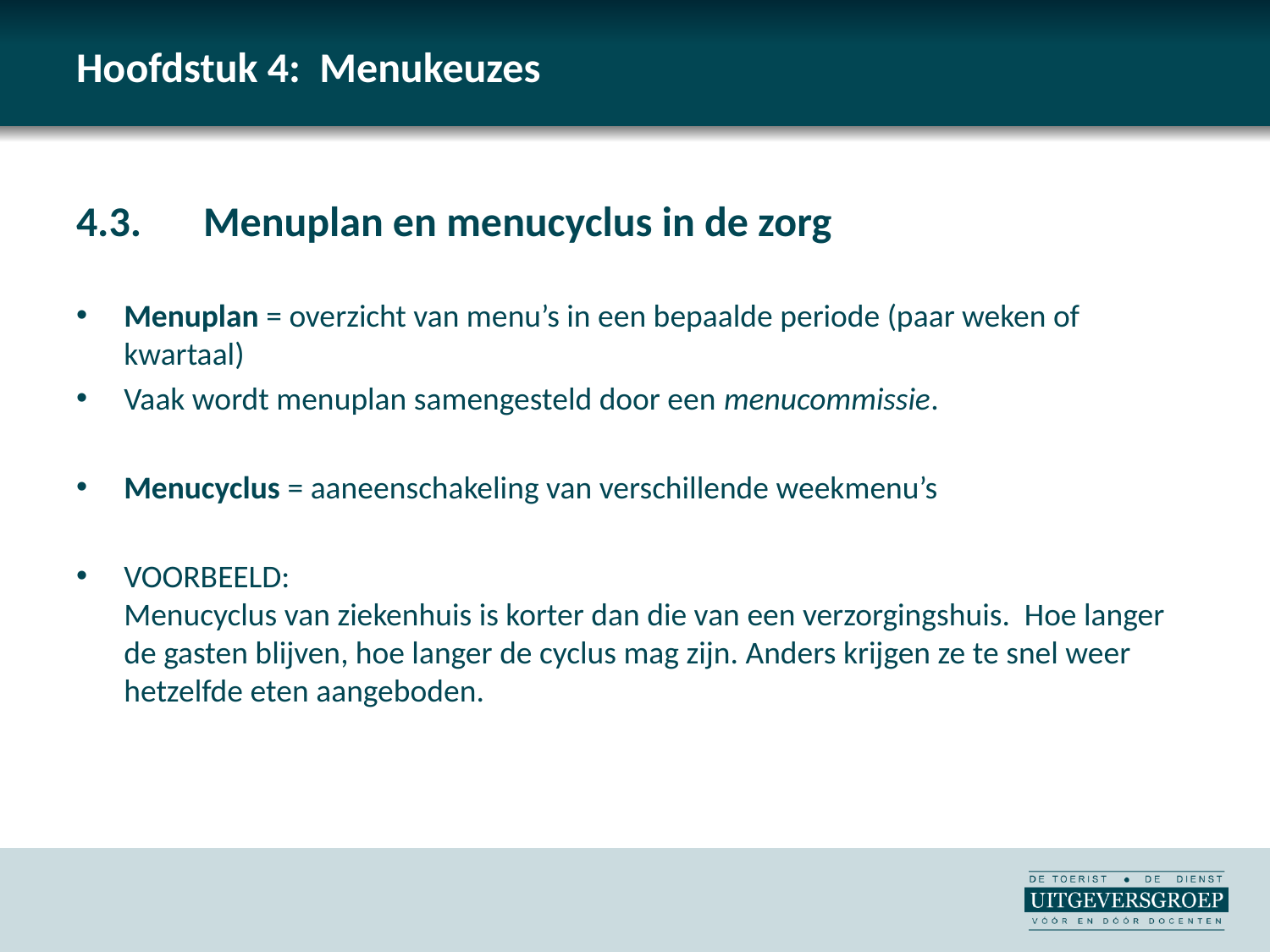

# Hoofdstuk 4:  Menukeuzes
4.3. 	Menuplan en menucyclus in de zorg

Menuplan = overzicht van menu’s in een bepaalde periode (paar weken of kwartaal)
Vaak wordt menuplan samengesteld door een menucommissie.

Menucyclus = aaneenschakeling van verschillende weekmenu’s

VOORBEELD:
Menucyclus van ziekenhuis is korter dan die van een verzorgingshuis.  Hoe langer de gasten blijven, hoe langer de cyclus mag zijn. Anders krijgen ze te snel weer hetzelfde eten aangeboden.